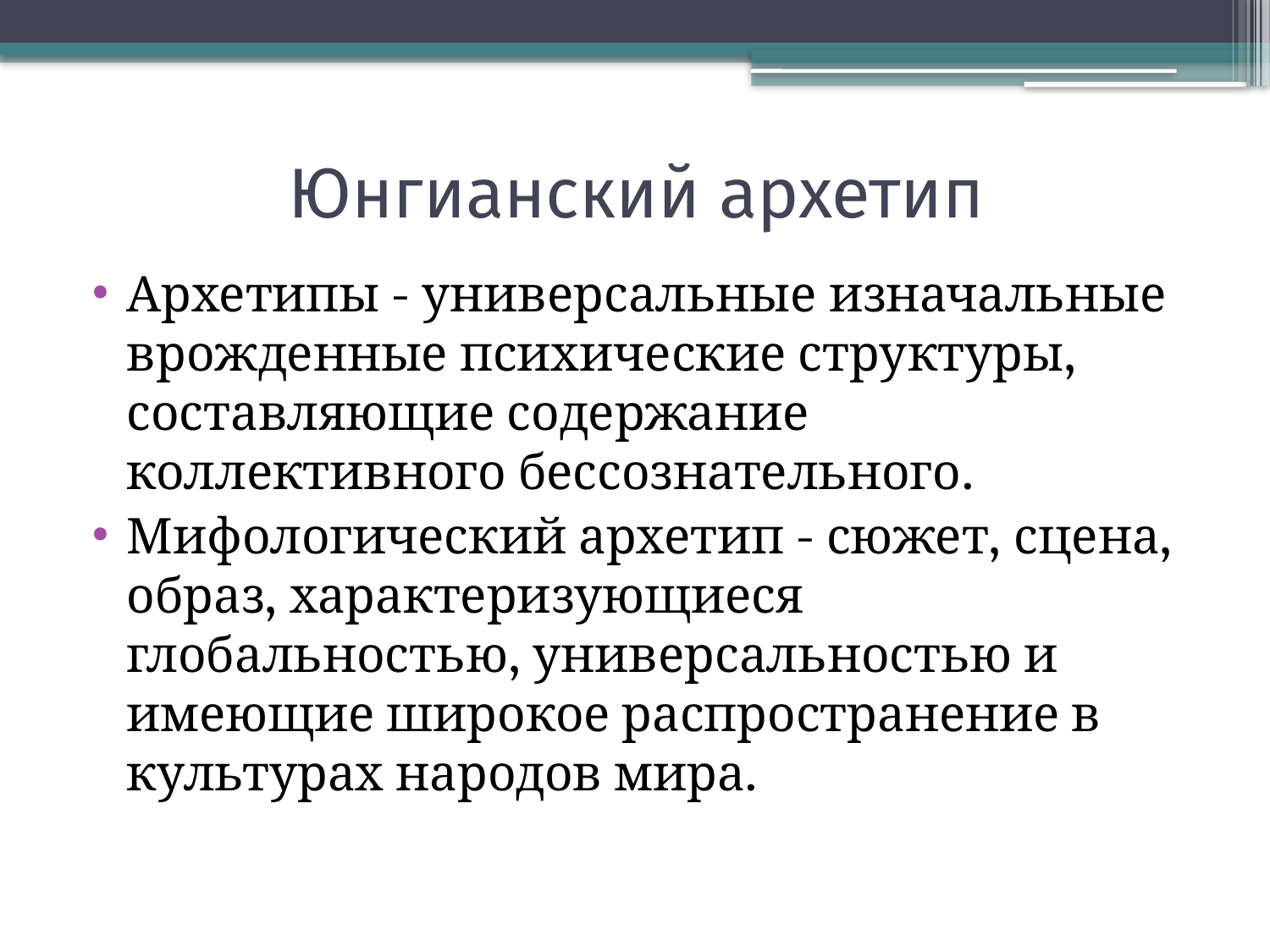

# Юнгианский архетип
Архетипы - универсальные изначальные врожденные психические структуры, составляющие содержание коллективного бессознательного.
Мифологический архетип - сюжет, сцена, образ, характеризующиеся глобальностью, универсальностью и имеющие широкое распространение в культурах народов мира.